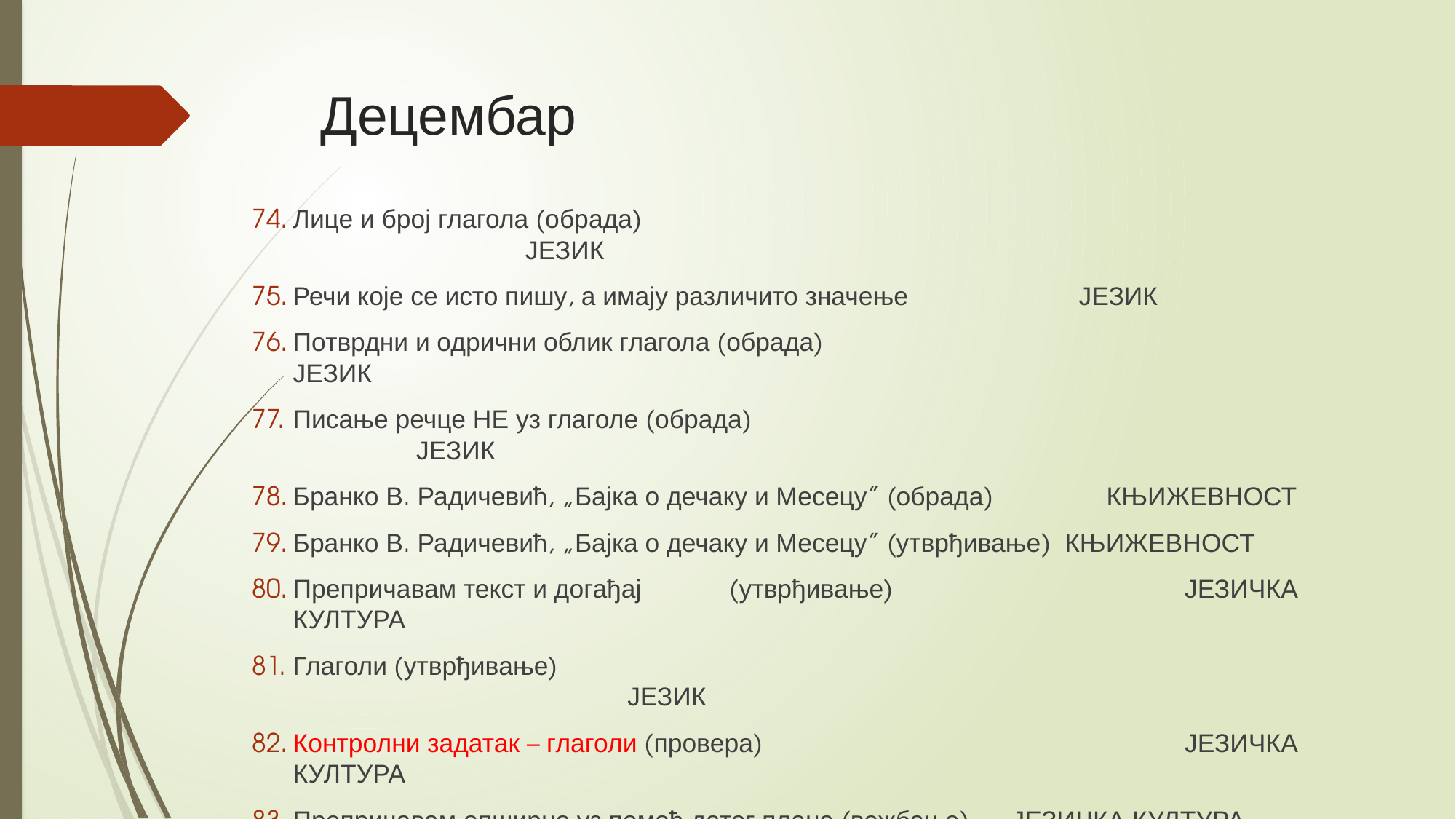

# Децембар

Лице и број глагола (обрада) 								  ЈЕЗИК
Речи које се исто пишу, а имају различито значење                        ЈЕЗИК
Потврдни и одрични облик глагола (обрада) 					  ЈЕЗИК
Писање речце НЕ уз глаголе (обрада) 						  ЈЕЗИК
Бранко В. Радичевић, „Бајка о дечаку и Месецу” (обрада) 	       КЊИЖЕВНОСТ
Бранко В. Радичевић, „Бајка о дечаку и Месецу” (утврђивање)  КЊИЖЕВНОСТ
Препричавам текст и догађај 	(утврђивање) 		                  ЈЕЗИЧКА КУЛТУРА
Глаголи (утврђивање) 										 ЈЕЗИК
Контролни задатак – глаголи (провера)			                  ЈЕЗИЧКА КУЛТУРА
Препричавам опширно уз помоћ датог плана (вежбање)      ЈЕЗИЧКА КУЛТУРА
Мењам ред речи у реченици (обрада) 				          ЈЕЗИЧКА КУЛТУРА